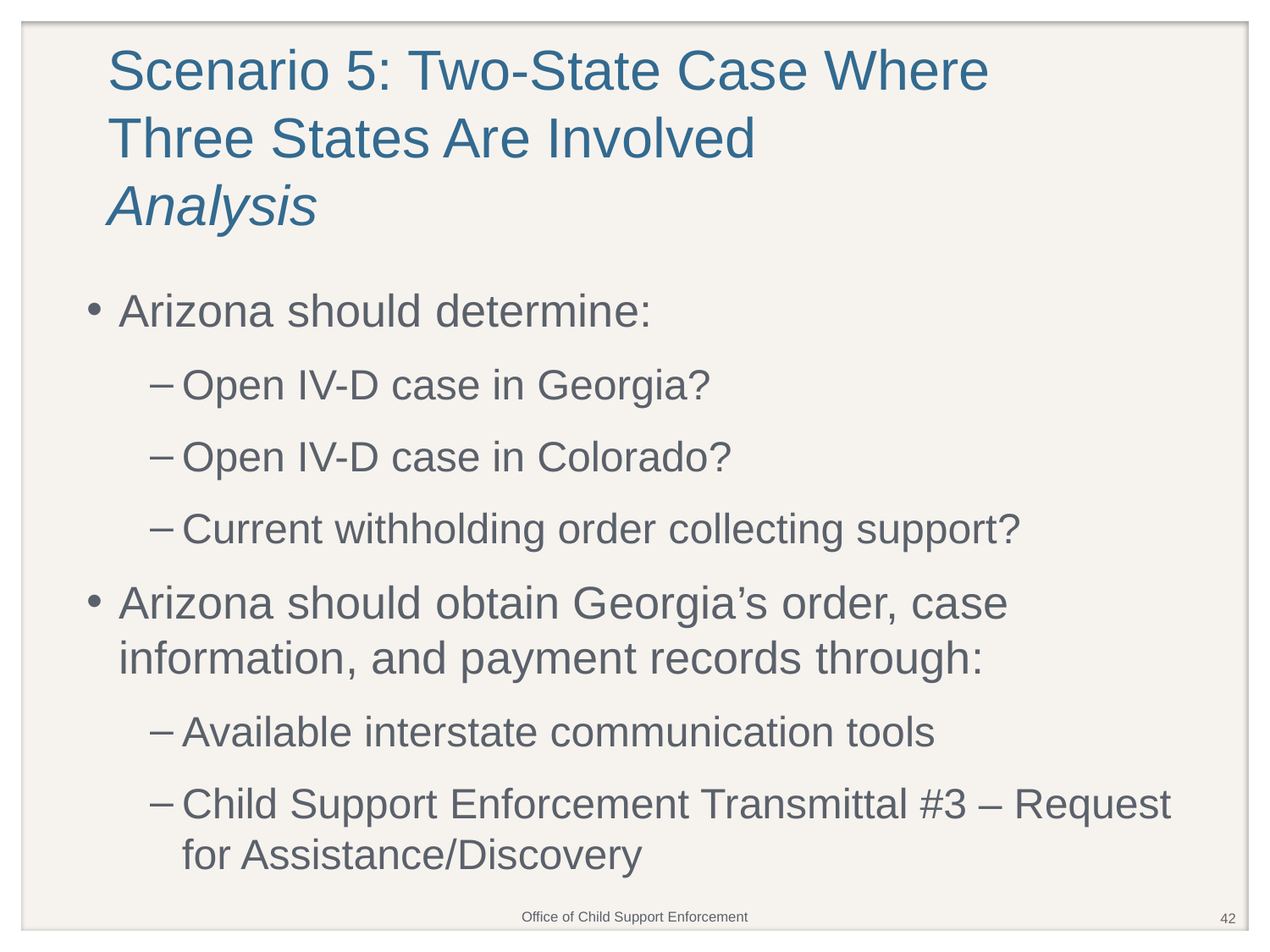

# Scenario 5: Two-State Case Where Three States Are Involved Analysis
Arizona should determine:
Open IV-D case in Georgia?
Open IV-D case in Colorado?
Current withholding order collecting support?
Arizona should obtain Georgia’s order, case information, and payment records through:
Available interstate communication tools
Child Support Enforcement Transmittal #3 – Request for Assistance/Discovery

42